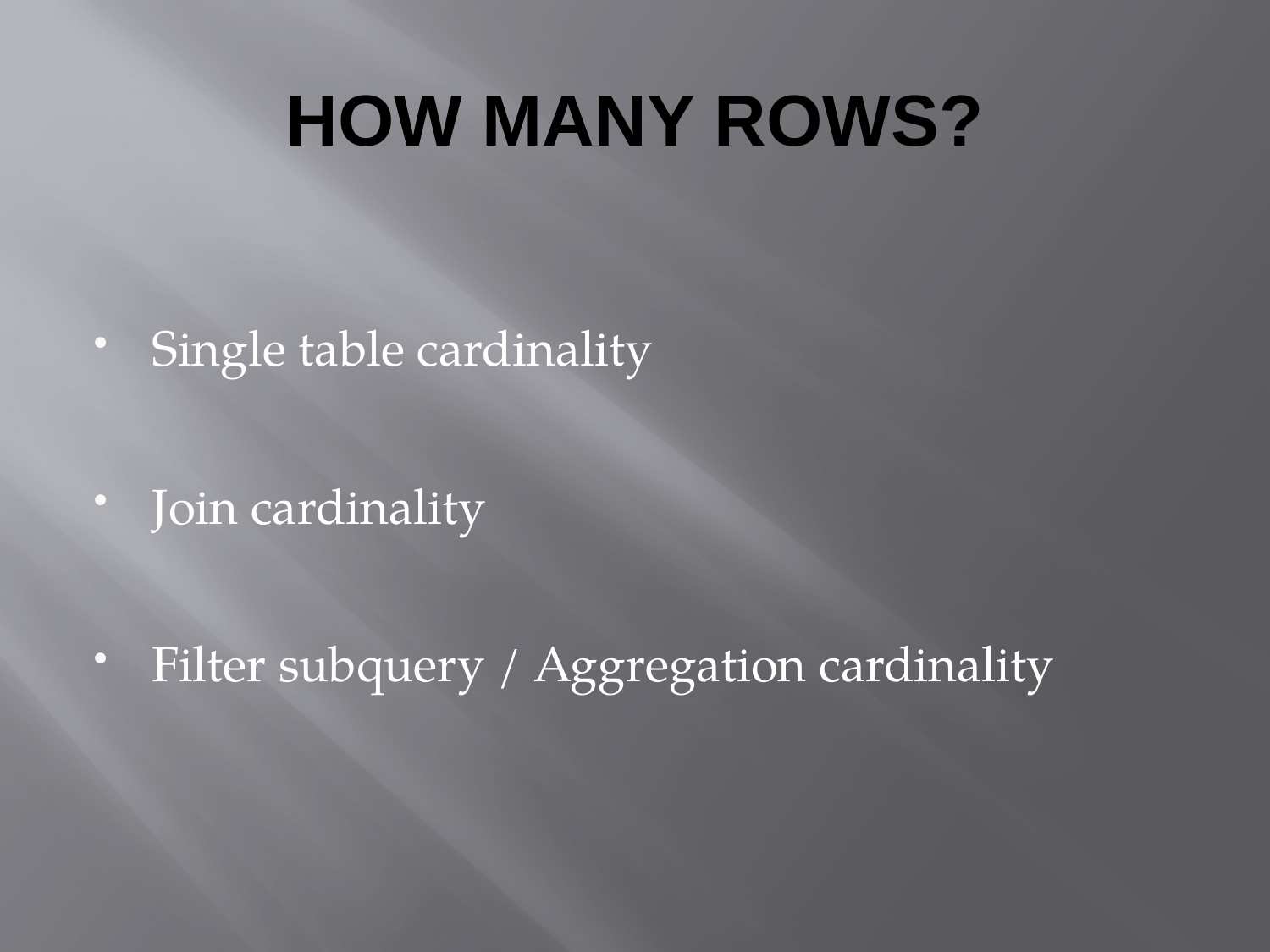

# HOW MANY ROWS?
Single table cardinality
Join cardinality
Filter subquery / Aggregation cardinality